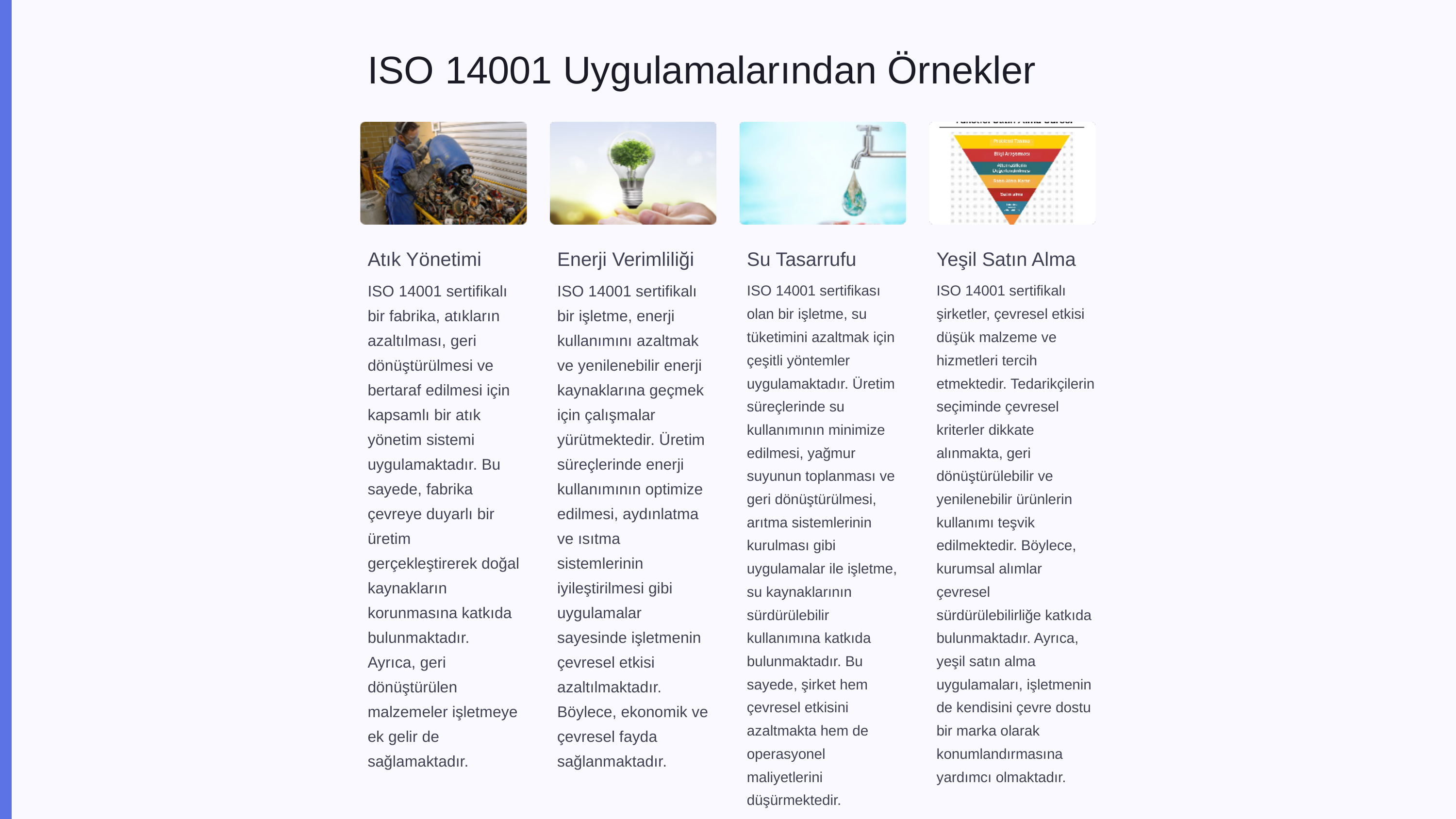

ISO 14001 Uygulamalarından Örnekler

Atık Yönetimi
Enerji Verimliliği
Su Tasarrufu
Yeşil Satın Alma
ISO 14001 sertifikalı bir fabrika, atıkların azaltılması, geri dönüştürülmesi ve bertaraf edilmesi için kapsamlı bir atık yönetim sistemi uygulamaktadır. Bu sayede, fabrika çevreye duyarlı bir üretim gerçekleştirerek doğal kaynakların korunmasına katkıda bulunmaktadır. Ayrıca, geri dönüştürülen malzemeler işletmeye ek gelir de sağlamaktadır.
ISO 14001 sertifikalı bir işletme, enerji kullanımını azaltmak ve yenilenebilir enerji kaynaklarına geçmek için çalışmalar yürütmektedir. Üretim süreçlerinde enerji kullanımının optimize edilmesi, aydınlatma ve ısıtma sistemlerinin iyileştirilmesi gibi uygulamalar sayesinde işletmenin çevresel etkisi azaltılmaktadır. Böylece, ekonomik ve çevresel fayda sağlanmaktadır.
ISO 14001 sertifikası olan bir işletme, su tüketimini azaltmak için çeşitli yöntemler uygulamaktadır. Üretim süreçlerinde su kullanımının minimize edilmesi, yağmur suyunun toplanması ve geri dönüştürülmesi, arıtma sistemlerinin kurulması gibi uygulamalar ile işletme, su kaynaklarının sürdürülebilir kullanımına katkıda bulunmaktadır. Bu sayede, şirket hem çevresel etkisini azaltmakta hem de operasyonel maliyetlerini düşürmektedir.
ISO 14001 sertifikalı şirketler, çevresel etkisi düşük malzeme ve hizmetleri tercih etmektedir. Tedarikçilerin seçiminde çevresel kriterler dikkate alınmakta, geri dönüştürülebilir ve yenilenebilir ürünlerin kullanımı teşvik edilmektedir. Böylece, kurumsal alımlar çevresel sürdürülebilirliğe katkıda bulunmaktadır. Ayrıca, yeşil satın alma uygulamaları, işletmenin de kendisini çevre dostu bir marka olarak konumlandırmasına yardımcı olmaktadır.